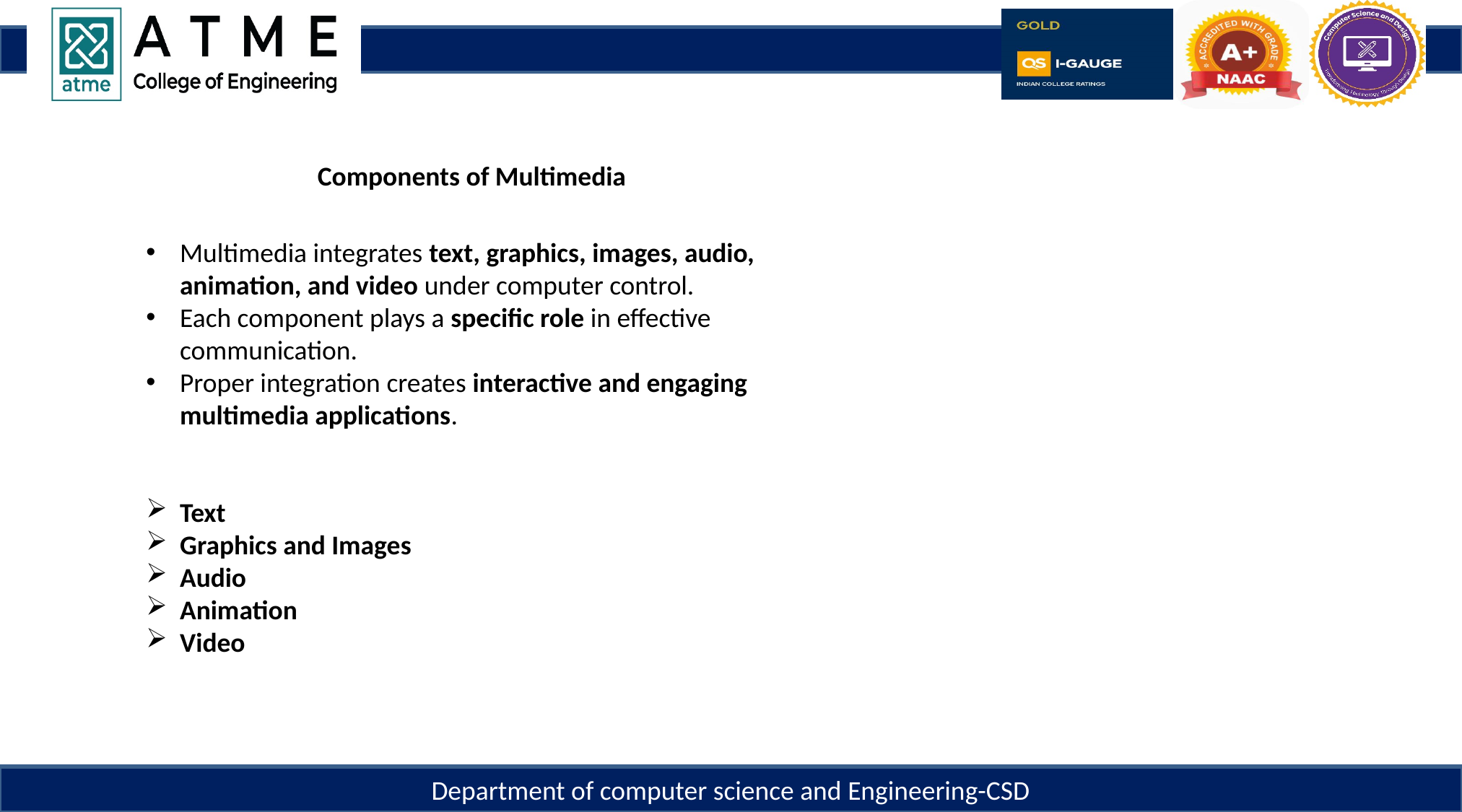

Components of Multimedia

Multimedia integrates text, graphics, images, audio, animation, and video under computer control.
Each component plays a specific role in effective communication.
Proper integration creates interactive and engaging multimedia applications.

Text
Graphics and Images
Audio
Animation
Video
Department of computer science and Engineering-CSD